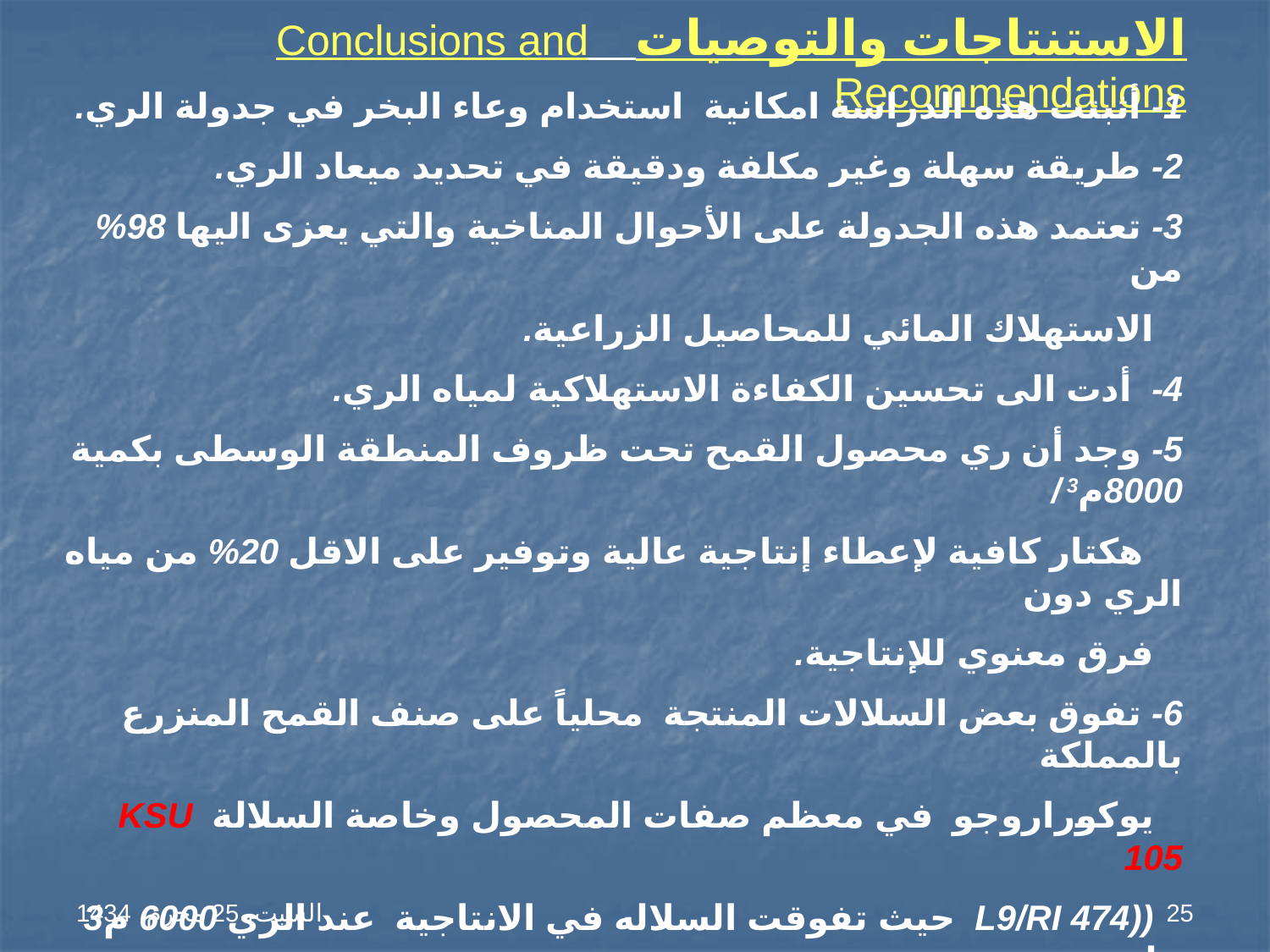

الاستنتاجات والتوصيات    Conclusions and Recommendations

1- أثبتت هذه الدراسة امكانية  استخدام وعاء البخر في جدولة الري.
2- طريقة سهلة وغير مكلفة ودقيقة في تحديد ميعاد الري.
3- تعتمد هذه الجدولة على الأحوال المناخية والتي يعزى اليها 98% من
   الاستهلاك المائي للمحاصيل الزراعية.
4-  أدت الى تحسين الكفاءة الاستهلاكية لمياه الري.
5- وجد أن ري محصول القمح تحت ظروف المنطقة الوسطى بكمية 8000م3 /
    هكتار كافية لإعطاء إنتاجية عالية وتوفير على الاقل 20% من مياه الري دون
   فرق معنوي للإنتاجية.
6- تفوق بعض السلالات المنتجة  محلياً على صنف القمح المنزرع  بالمملكة
   يوكوراروجو  في معظم صفات المحصول وخاصة السلالة  KSU 105
   ((L9/RI 474  حيث تفوقت السلاله في الانتاجية  عند الري 6000 م3 على
   يوكوراروجو عند الري 10000م3.

السبت، 25 محرم، 1434
25